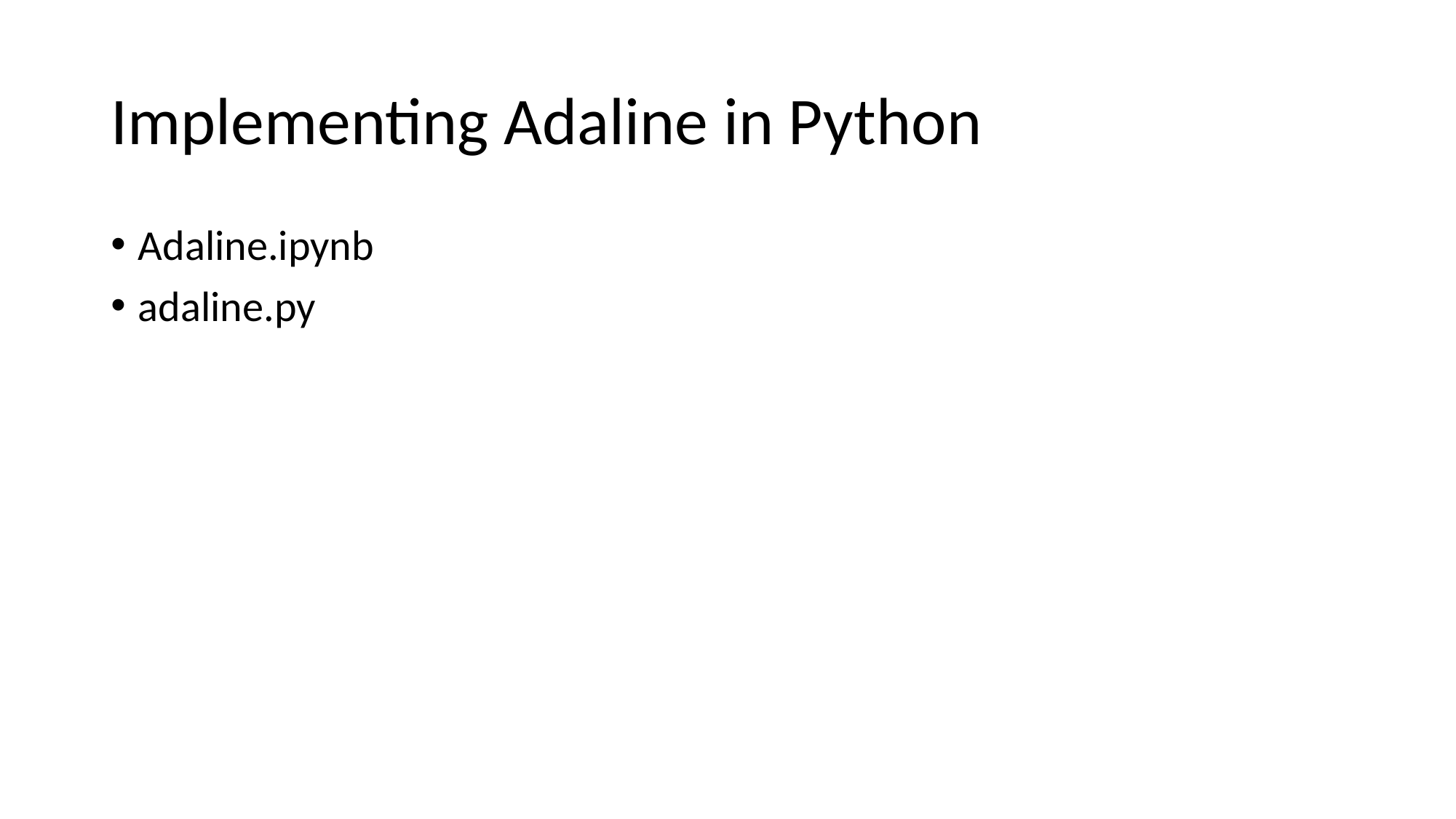

# Implementing Adaline in Python
Adaline.ipynb
adaline.py